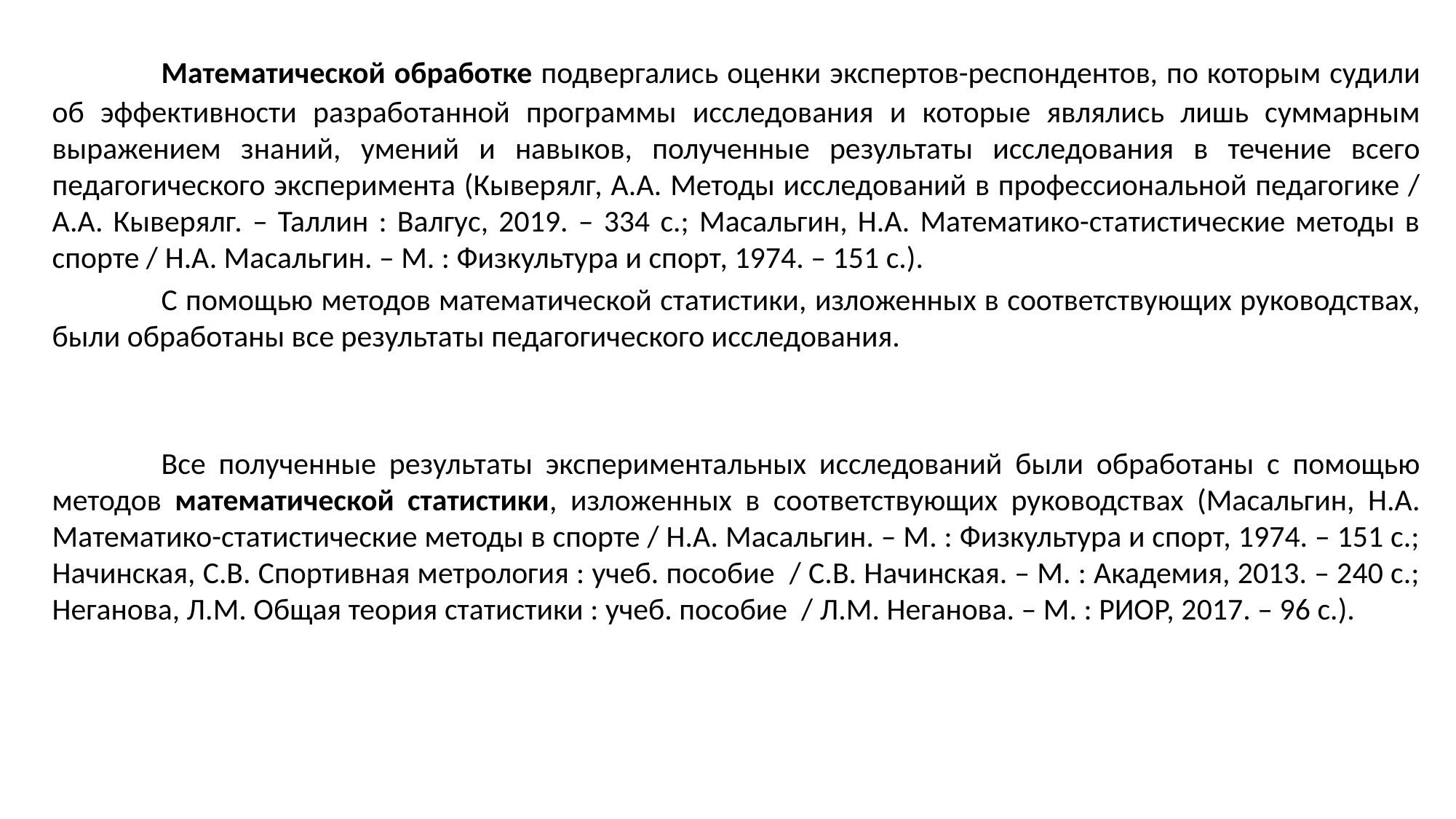

Математической обработке подвергались оценки экспертов-респондентов, по которым судили об эффективности разработанной программы исследования и которые являлись лишь суммарным выражением знаний, умений и навыков, полученные результаты исследования в течение всего педагогического эксперимента (Кыверялг, А.А. Методы исследований в профессиональной педагогике / А.А. Кыверялг. – Таллин : Валгус, 2019. – 334 с.; Масальгин, Н.А. Математико-статистические методы в спорте / Н.А. Масальгин. – М. : Физкультура и спорт, 1974. – 151 с.).
	С помощью методов математической статистики, изложенных в соответствующих руководствах, были обработаны все результаты педагогического исследования.

	Все полученные результаты экспериментальных исследований были обработаны с помощью методов математической статистики, изложенных в соответствующих руководствах (Масальгин, Н.А. Математико-статистические методы в спорте / Н.А. Масальгин. – М. : Физкультура и спорт, 1974. – 151 с.; Начинская, С.В. Спортивная метрология : учеб. пособие  / С.В. Начинская. – М. : Академия, 2013. – 240 с.; Неганова, Л.М. Общая теория статистики : учеб. пособие  / Л.М. Неганова. – М. : РИОР, 2017. – 96 с.).

#